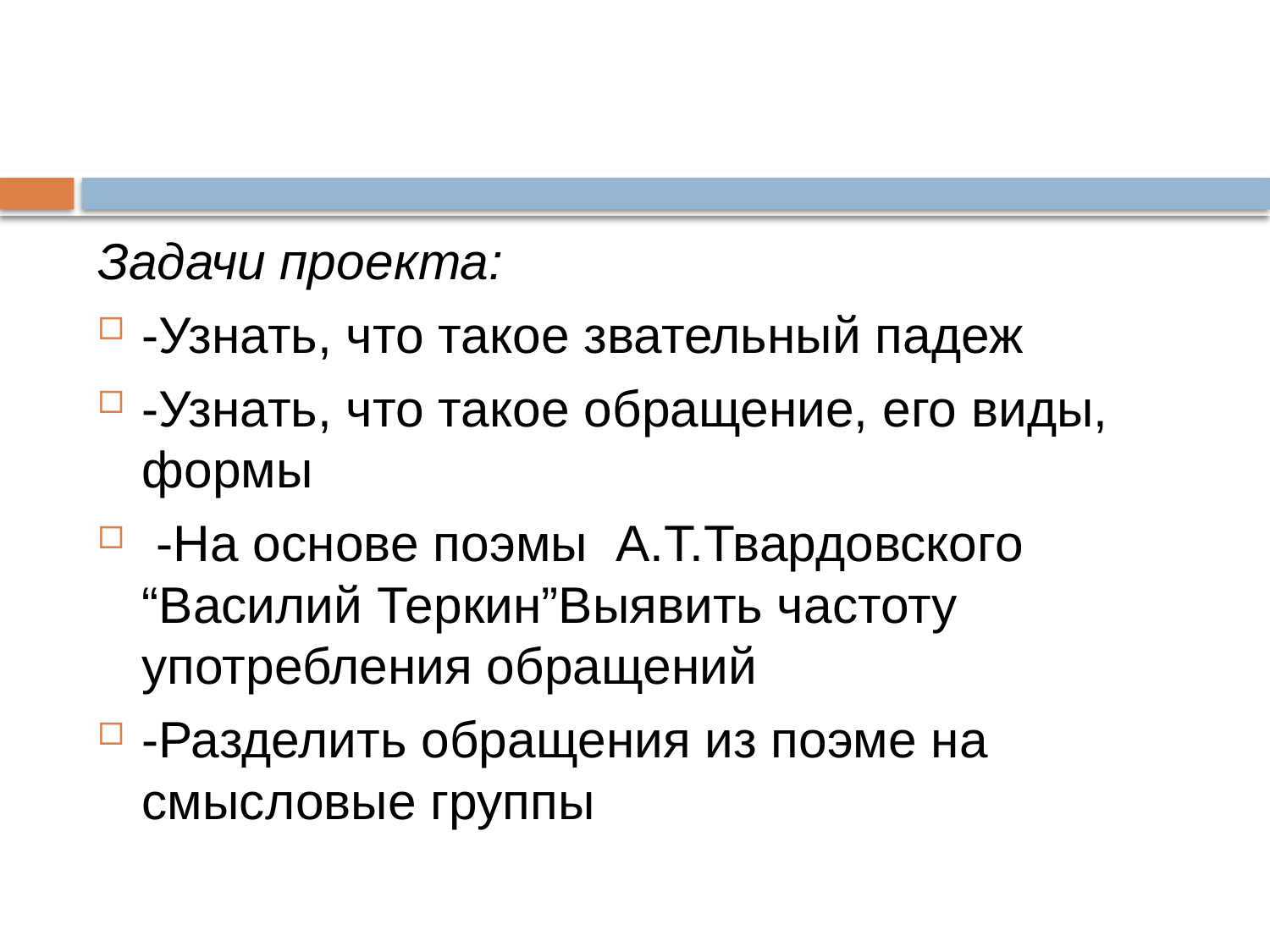

#
Задачи проекта:
-Узнать, что такое звательный падеж
-Узнать, что такое обращение, его виды, формы
 -На основе поэмы  А.Т.Твардовского “Василий Теркин”Выявить частоту употребления обращений
-Разделить обращения из поэме на смысловые группы